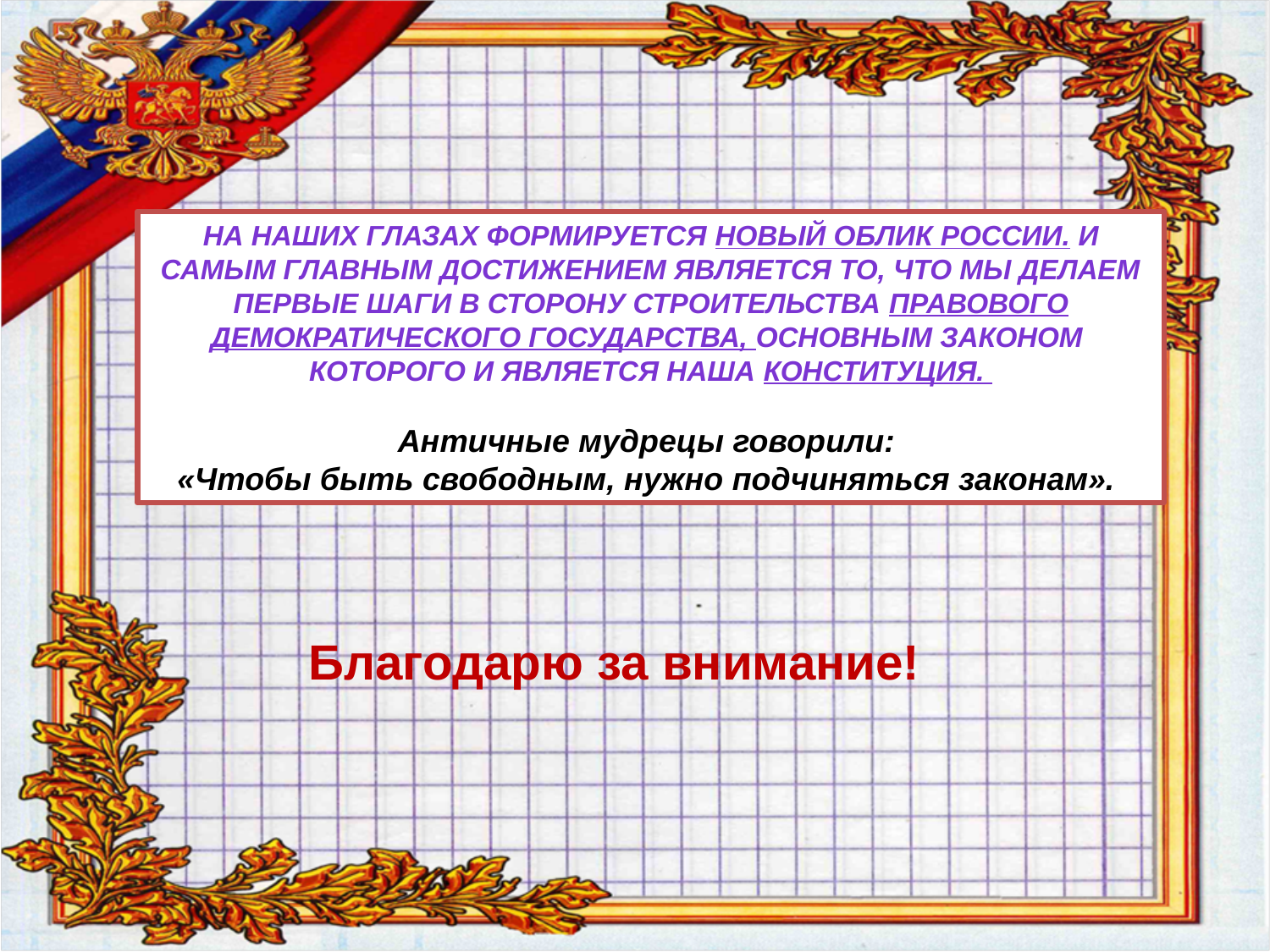

На наших глазах формируется новый облик России. И Самым главным достижением является то, что мы делаем первые шаги в сторону строительства правового демократического государства, основным законом  которого и является наша Конституция.

Античные мудрецы говорили:
«Чтобы быть свободным, нужно подчиняться законам».
Благодарю за внимание!